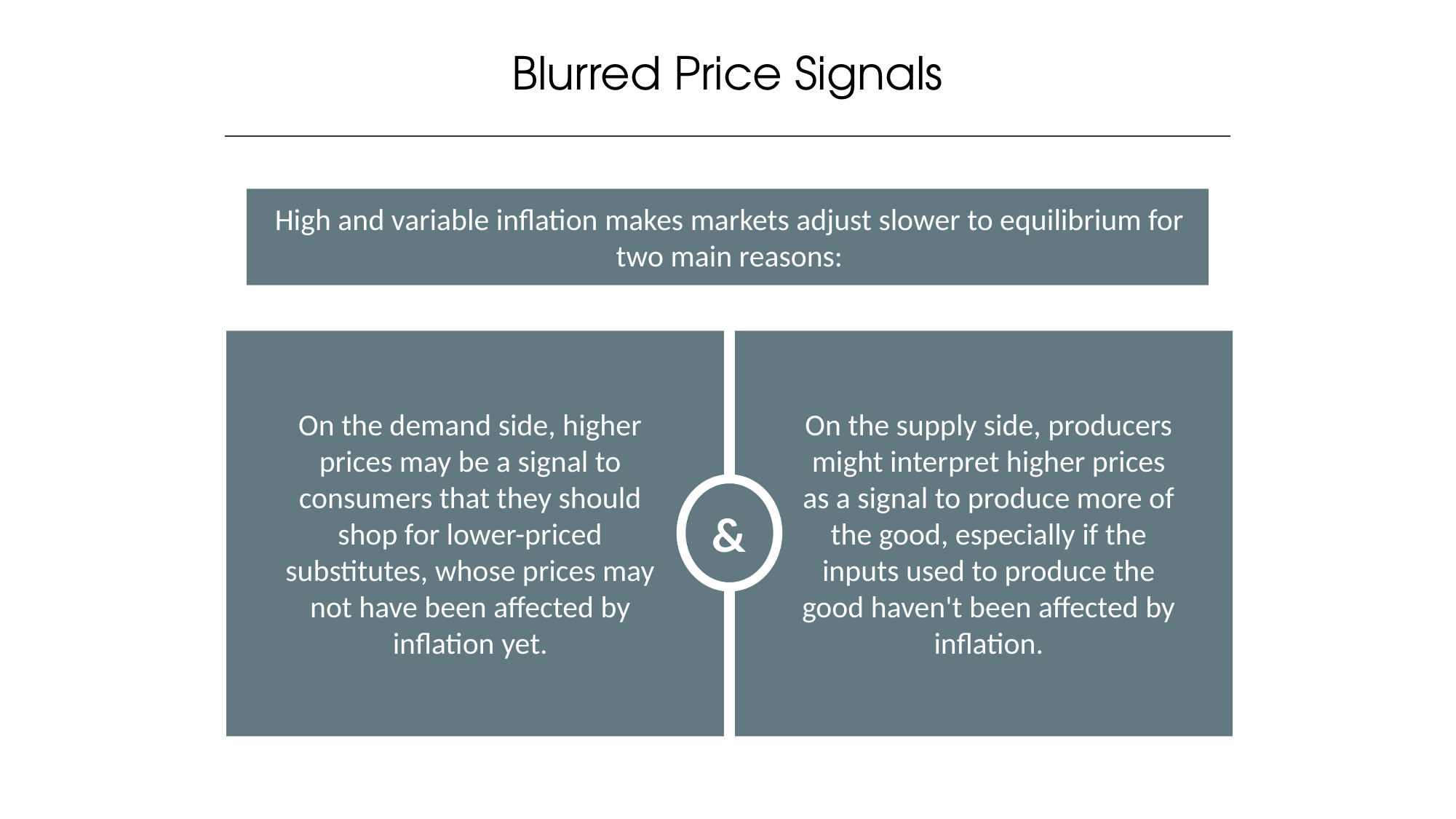

Blurred Price Signals
HAWKES LEARNING

High and variable inflation makes markets adjust slower to equilibrium for two main reasons:

&
On the demand side, higher prices may be a signal to consumers that they should shop for lower-priced substitutes, whose prices may not have been affected by inflation yet.
On the supply side, producers might interpret higher prices as a signal to produce more of the good, especially if the inputs used to produce the good haven't been affected by inflation.